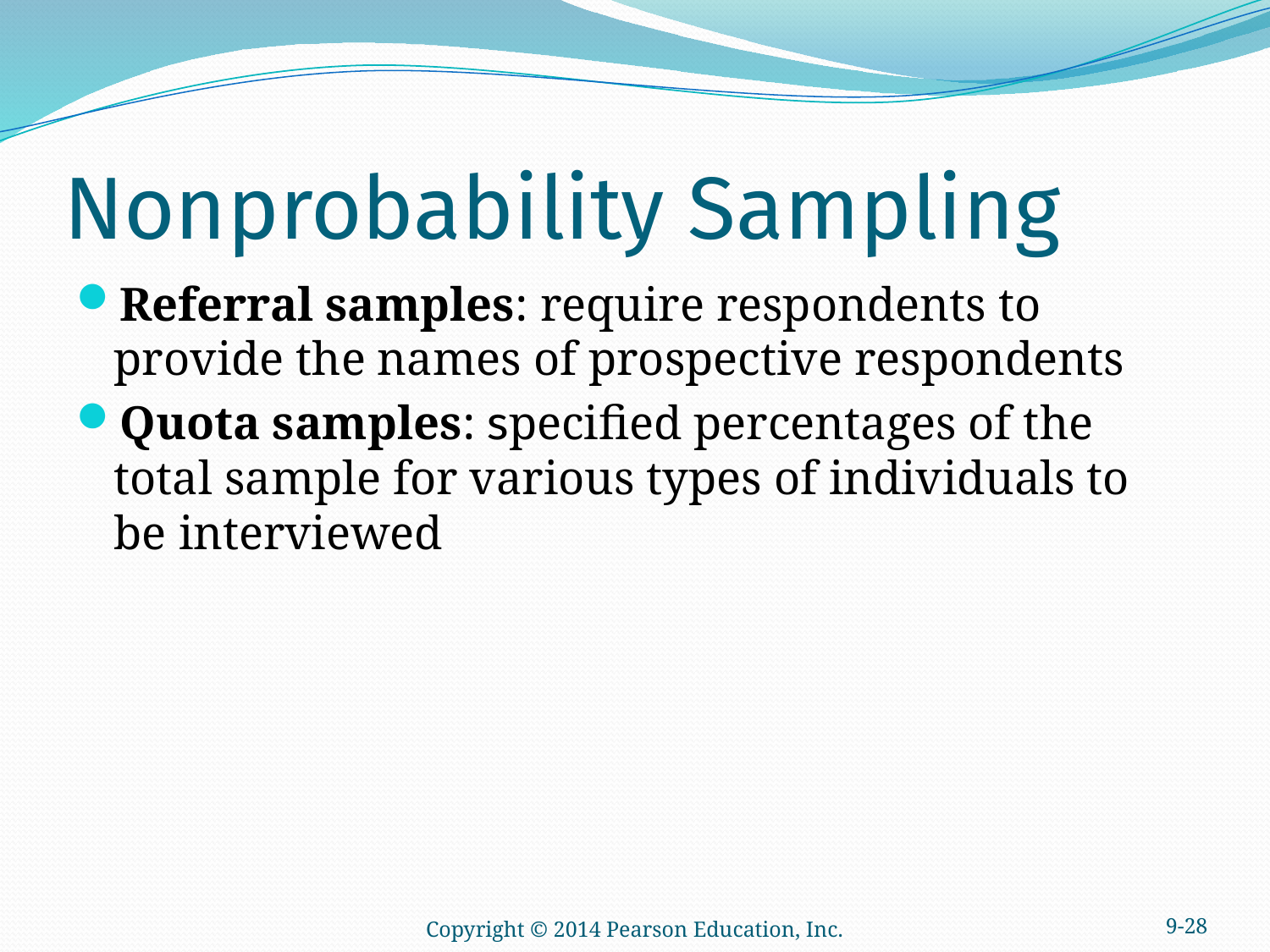

# Nonprobability Sampling
Referral samples: require respondents to provide the names of prospective respondents
Quota samples: specified percentages of the total sample for various types of individuals to be interviewed